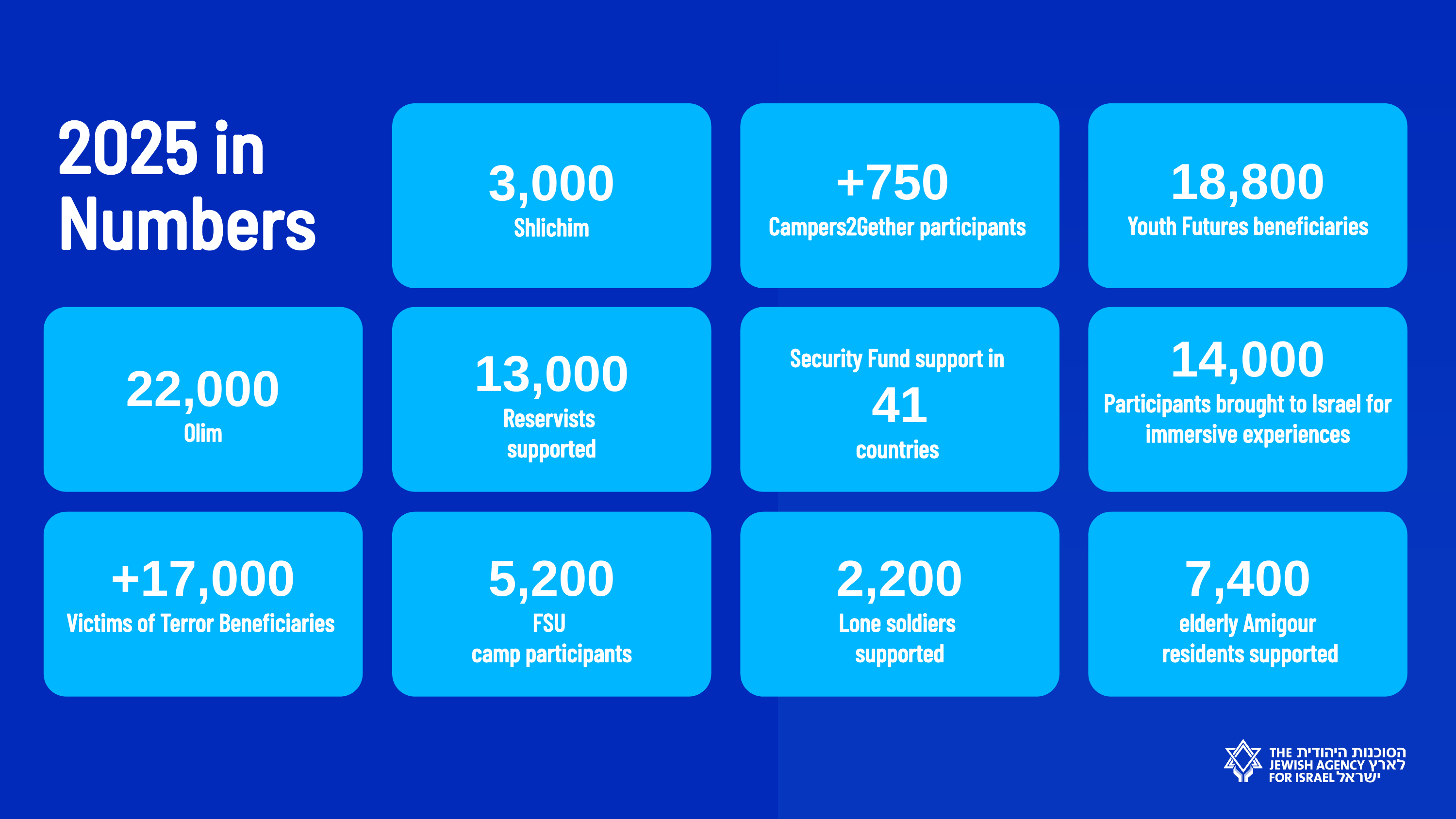

2025 in Numbers
18,800
Youth Futures beneficiaries
+750
Campers2Gether participants
3,000
Shlichim

14,000
Participants brought to Israel for immersive experiences
13,000
Reservists
supported
Security Fund support in
41
countries
22,000
Olim

+17,000
Victims of Terror Beneficiaries
5,200
FSU
camp participants
2,200
Lone soldiers
supported
7,400
elderly Amigour
 residents supported